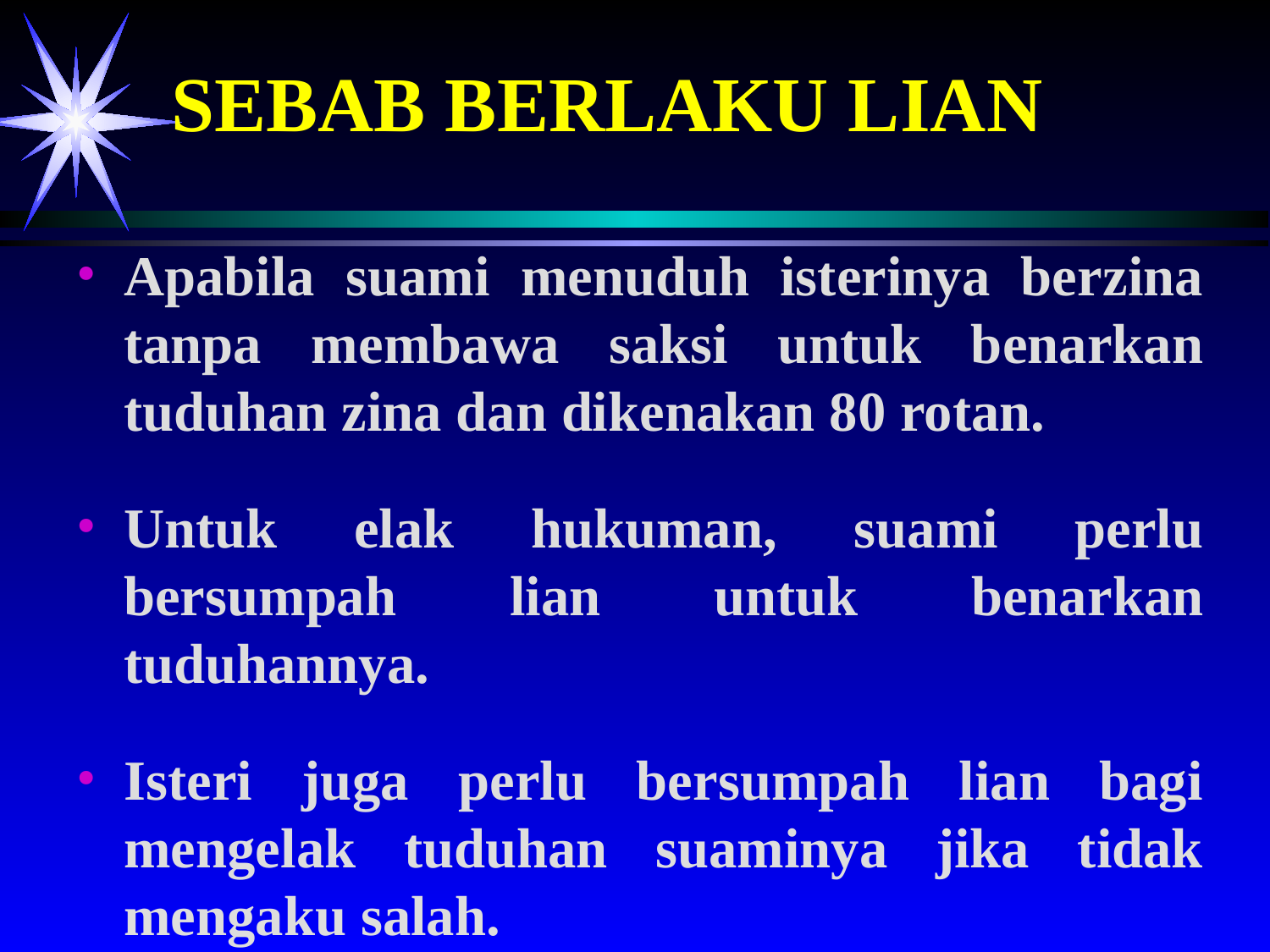

# SEBAB BERLAKU LIAN
Apabila suami menuduh isterinya berzina tanpa membawa saksi untuk benarkan tuduhan zina dan dikenakan 80 rotan.

Untuk elak hukuman, suami perlu bersumpah lian untuk benarkan tuduhannya.

Isteri juga perlu bersumpah lian bagi mengelak tuduhan suaminya jika tidak mengaku salah.